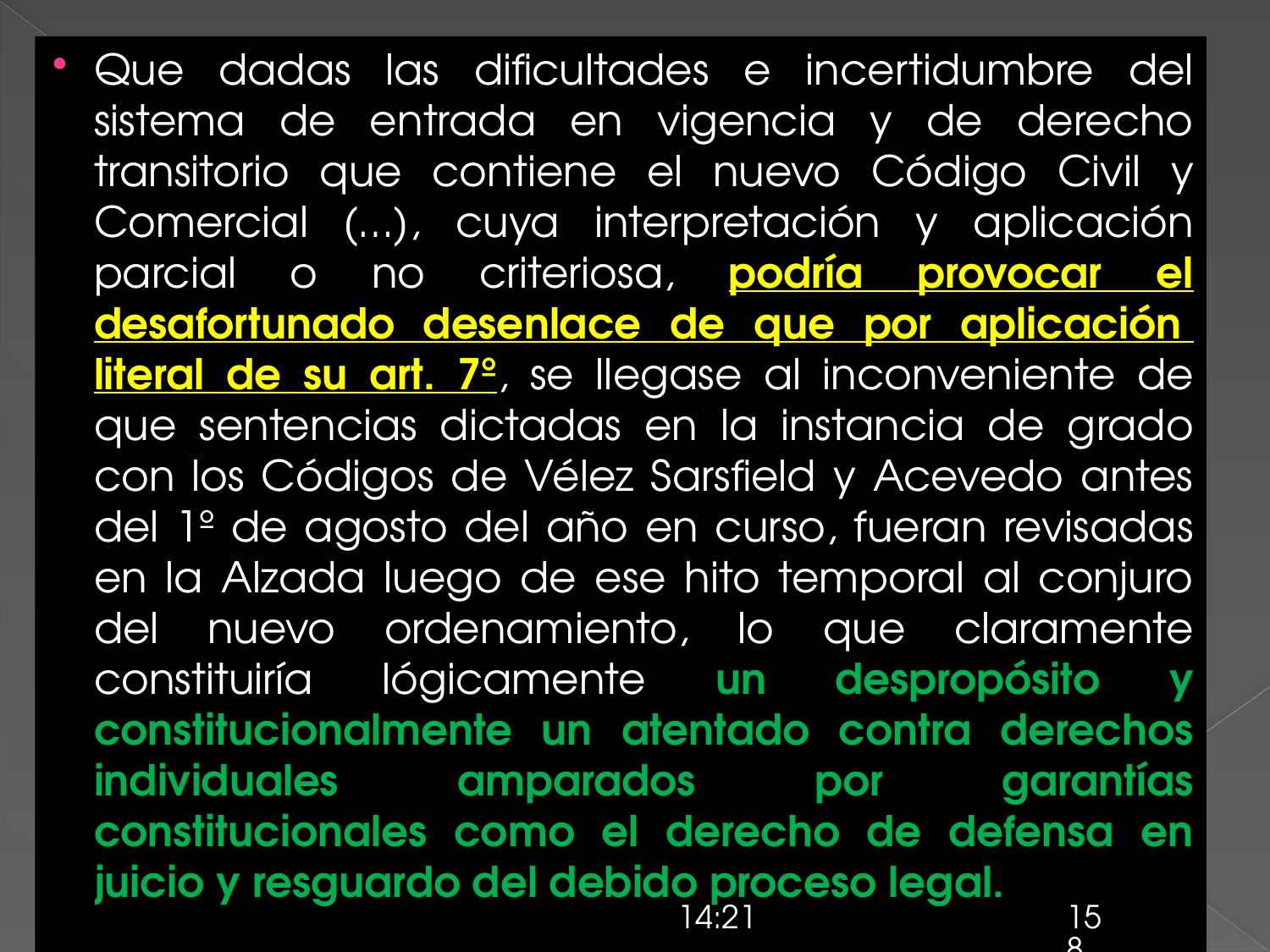

Que dadas las dificultades e incertidumbre del sistema de entrada en vigencia y de derecho transitorio que contiene el nuevo Código Civil y Comercial (…), cuya interpretación y aplicación parcial o no criteriosa, podría provocar el desafortunado desenlace de que por aplicación  literal de su art. 7º, se llegase al inconveniente de que sentencias dictadas en la instancia de grado con los Códigos de Vélez Sarsfield y Acevedo antes del 1º de agosto del año en curso, fueran revisadas en la Alzada luego de ese hito temporal al conjuro del nuevo ordenamiento, lo que claramente constituiría lógicamente un despropósito y constitucionalmente un atentado contra derechos individuales amparados por garantías constitucionales como el derecho de defensa en juicio y resguardo del debido proceso legal.
14:21
158